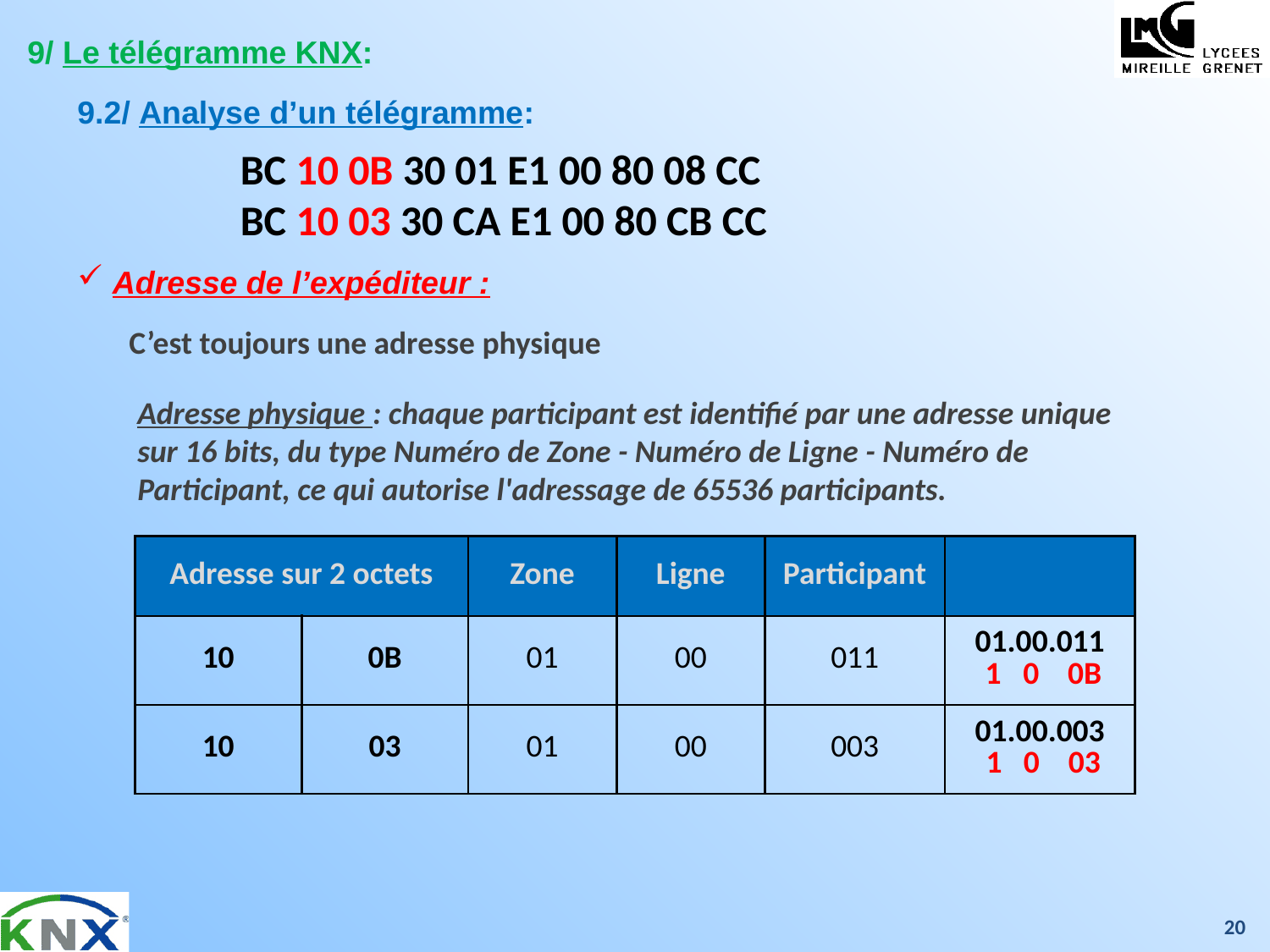

9/ Le télégramme KNX:
9.2/ Analyse d’un télégramme:
BC 10 0B 30 01 E1 00 80 08 CC
BC 10 03 30 CA E1 00 80 CB CC
 Adresse de l’expéditeur :
C’est toujours une adresse physique
Adresse physique : chaque participant est identifié par une adresse unique
sur 16 bits, du type Numéro de Zone - Numéro de Ligne - Numéro de Participant, ce qui autorise l'adressage de 65536 participants.
| Adresse sur 2 octets |  | Zone | Ligne | Participant |  |
| --- | --- | --- | --- | --- | --- |
| 10 | 0B | 01 | 00 | 011 | 01.00.011 1 0 0B |
| 10 | 03 | 01 | 00 | 003 | 01.00.003 1 0 03 |
20